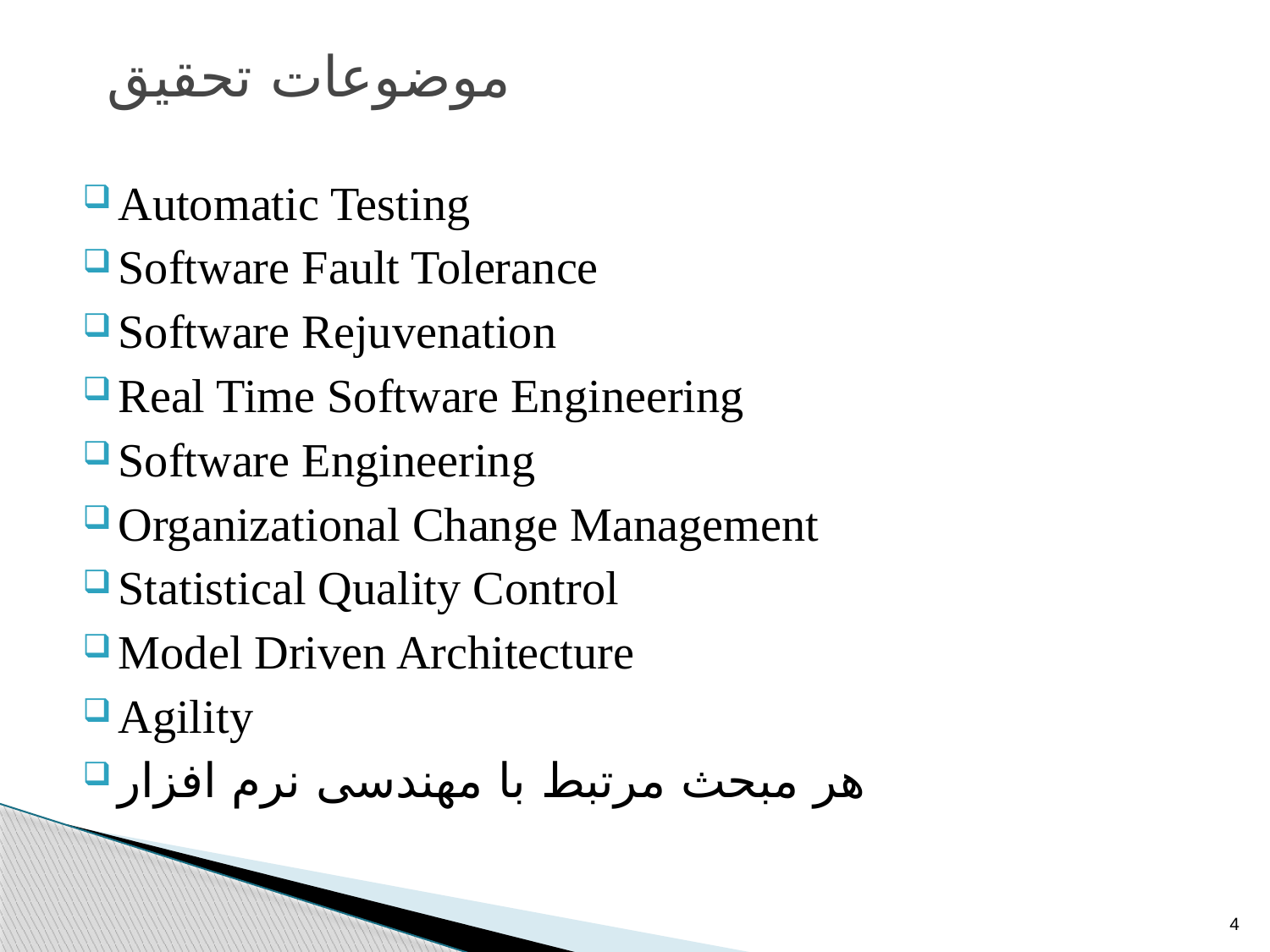

# موضوعات تحقیق
Automatic Testing
Software Fault Tolerance
Software Rejuvenation
Real Time Software Engineering
Software Engineering
Organizational Change Management
Statistical Quality Control
Model Driven Architecture
Agility
هر مبحث مرتبط با مهندسی نرم افزار
4